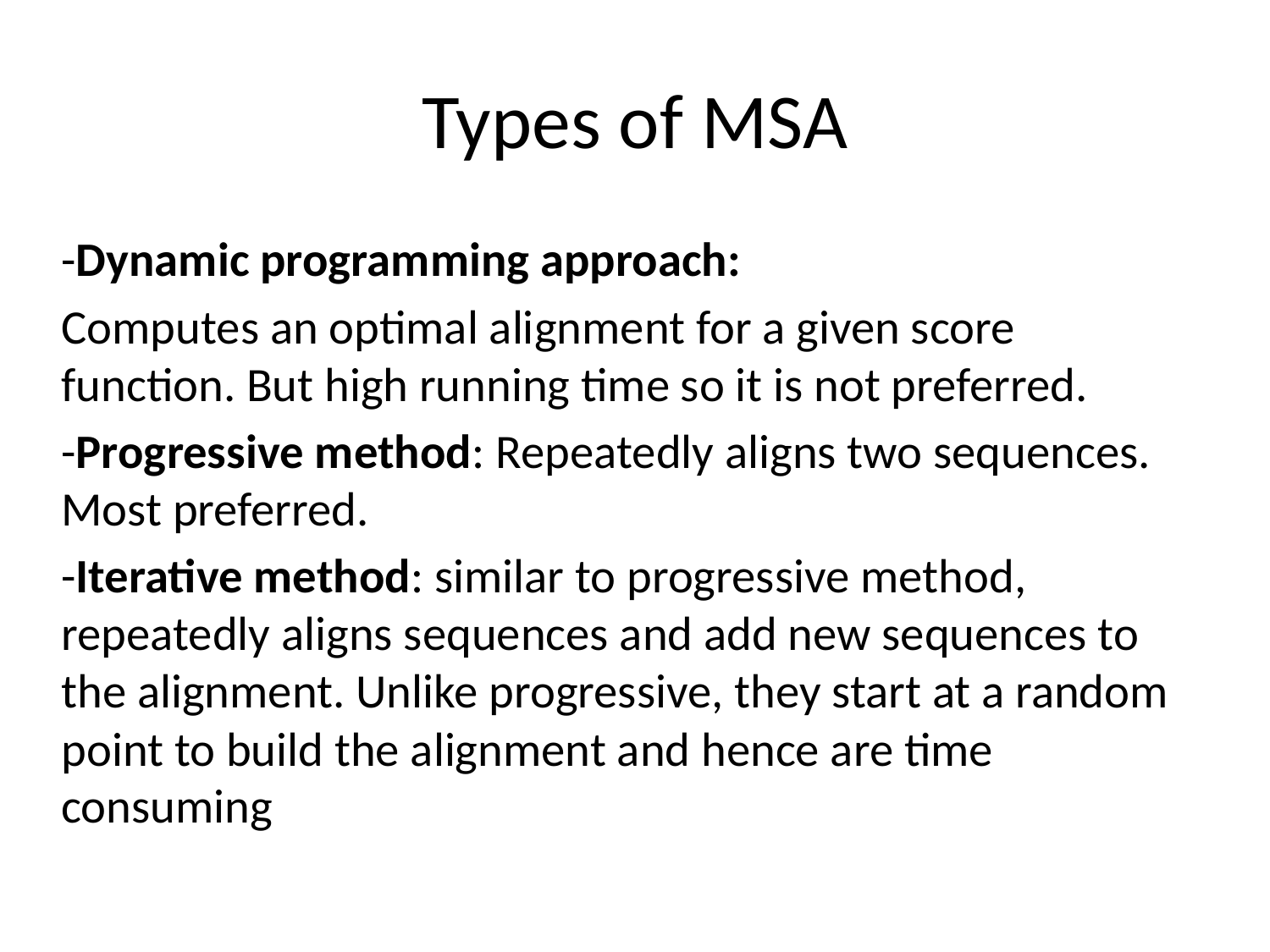

# Types of MSA
-Dynamic programming approach:
Computes an optimal alignment for a given score function. But high running time so it is not preferred.
-Progressive method: Repeatedly aligns two sequences. Most preferred.
-Iterative method: similar to progressive method, repeatedly aligns sequences and add new sequences to the alignment. Unlike progressive, they start at a random point to build the alignment and hence are time consuming